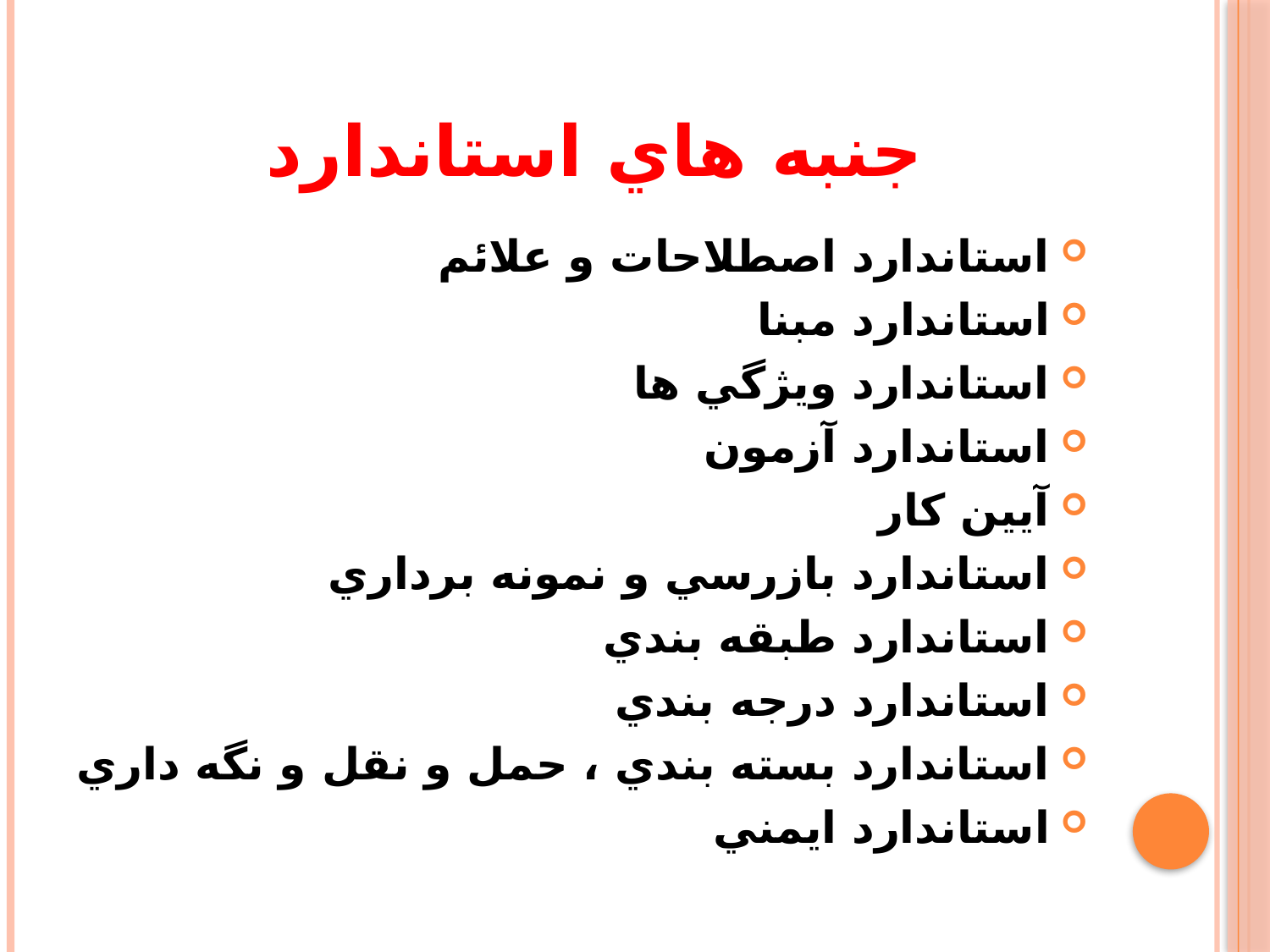

# جنبه هاي استاندارد
استاندارد اصطلاحات و علائم
استاندارد مبنا
استاندارد ويژگي ها
استاندارد آزمون
آيين كار
استاندارد بازرسي و نمونه برداري
استاندارد طبقه بندي
استاندارد درجه بندي
استاندارد بسته بندي ، حمل و نقل و نگه داري
استاندارد ايمني